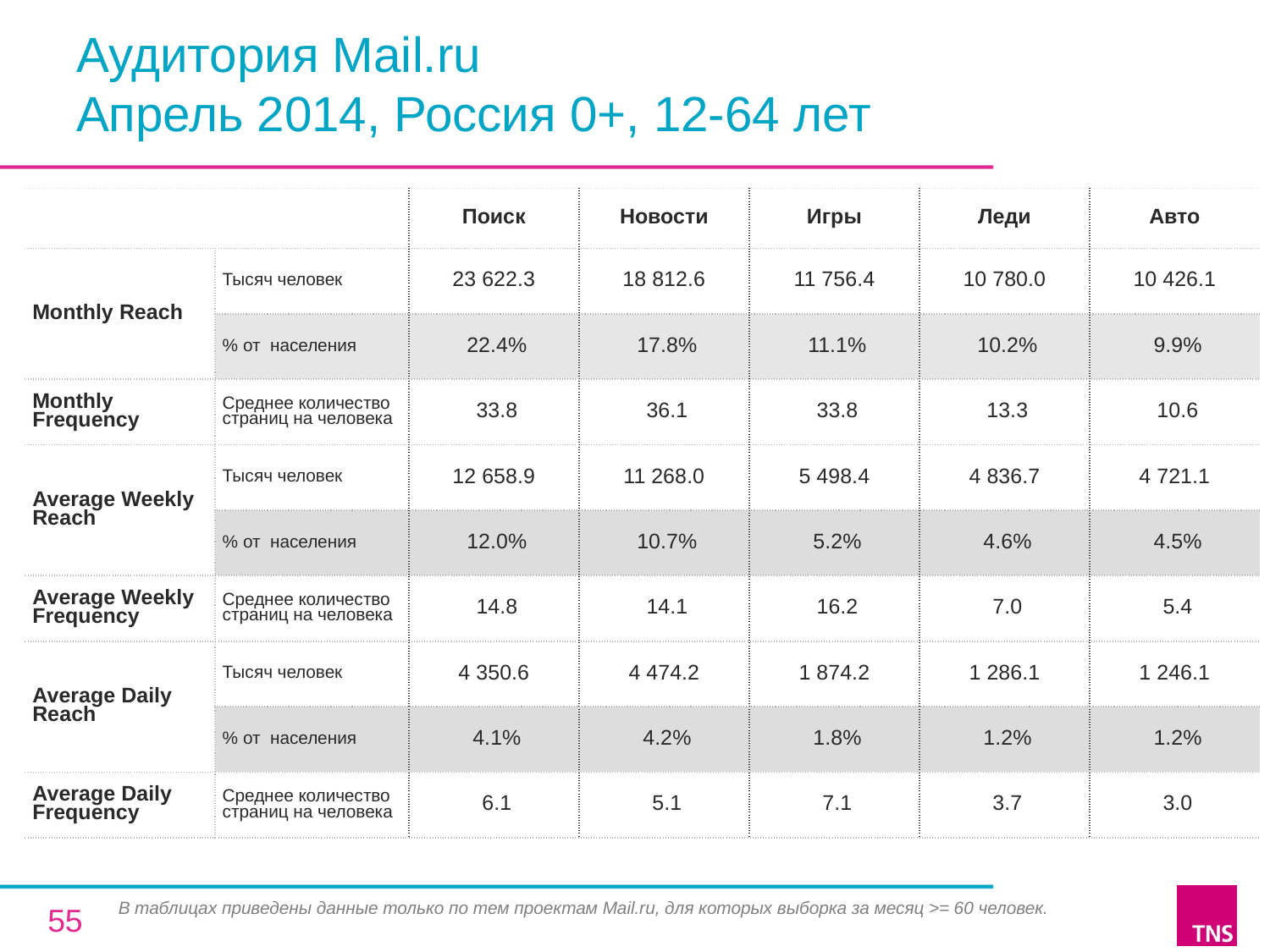

# Аудитория Mail.ru Апрель 2014, Россия 0+, 12-64 лет
|  |  | Поиск | Новости | Игры | Леди | Авто |
| --- | --- | --- | --- | --- | --- | --- |
| Monthly Reach | Тысяч человек | 23 622.3 | 18 812.6 | 11 756.4 | 10 780.0 | 10 426.1 |
|  | % от населения | 22.4% | 17.8% | 11.1% | 10.2% | 9.9% |
| Monthly Frequency | Среднее количество страниц на человека | 33.8 | 36.1 | 33.8 | 13.3 | 10.6 |
| Average Weekly Reach | Тысяч человек | 12 658.9 | 11 268.0 | 5 498.4 | 4 836.7 | 4 721.1 |
|  | % от населения | 12.0% | 10.7% | 5.2% | 4.6% | 4.5% |
| Average Weekly Frequency | Среднее количество страниц на человека | 14.8 | 14.1 | 16.2 | 7.0 | 5.4 |
| Average Daily Reach | Тысяч человек | 4 350.6 | 4 474.2 | 1 874.2 | 1 286.1 | 1 246.1 |
|  | % от населения | 4.1% | 4.2% | 1.8% | 1.2% | 1.2% |
| Average Daily Frequency | Среднее количество страниц на человека | 6.1 | 5.1 | 7.1 | 3.7 | 3.0 |
В таблицах приведены данные только по тем проектам Mail.ru, для которых выборка за месяц >= 60 человек.
55